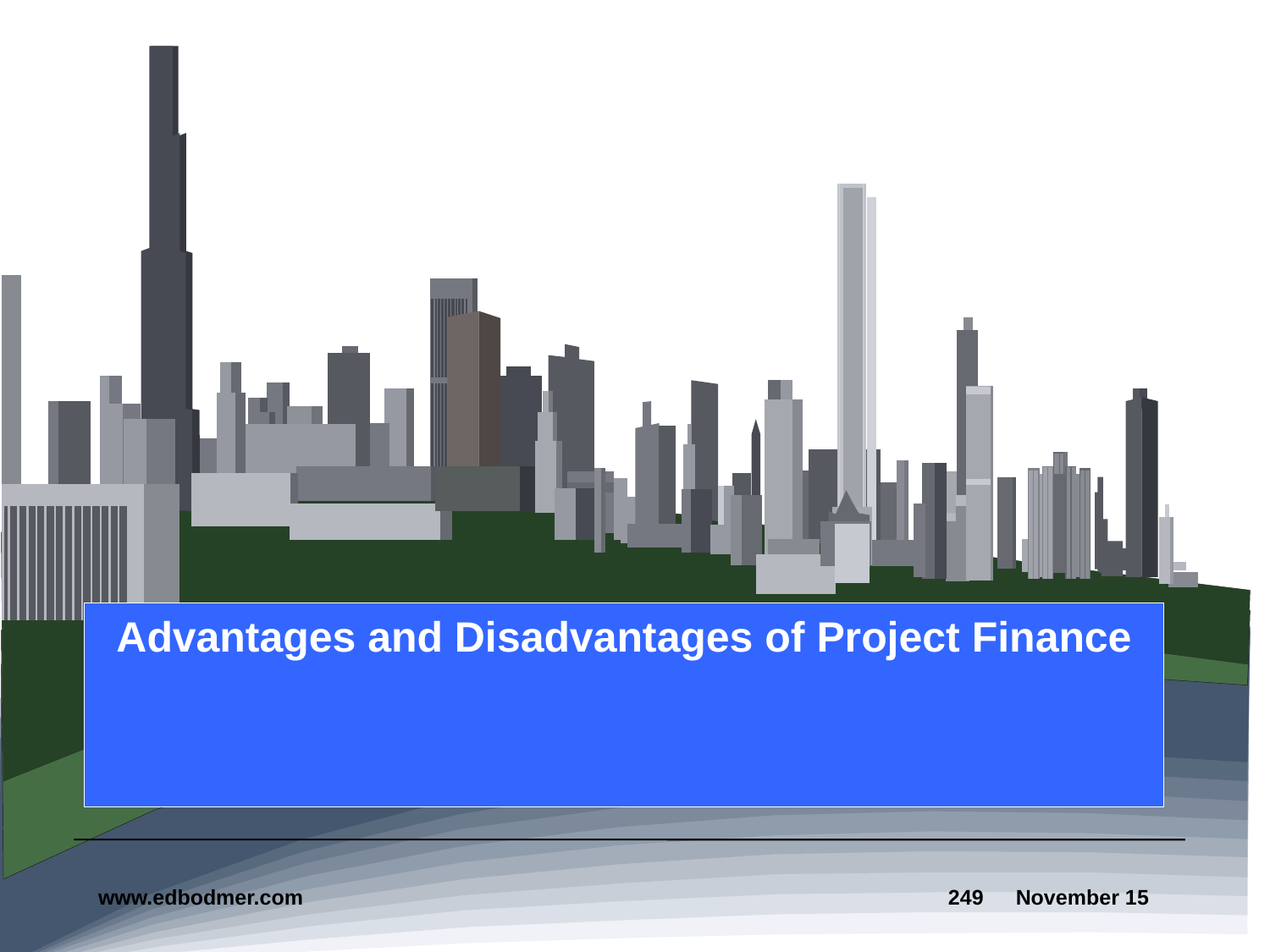

# Advantages and Disadvantages of Project Finance